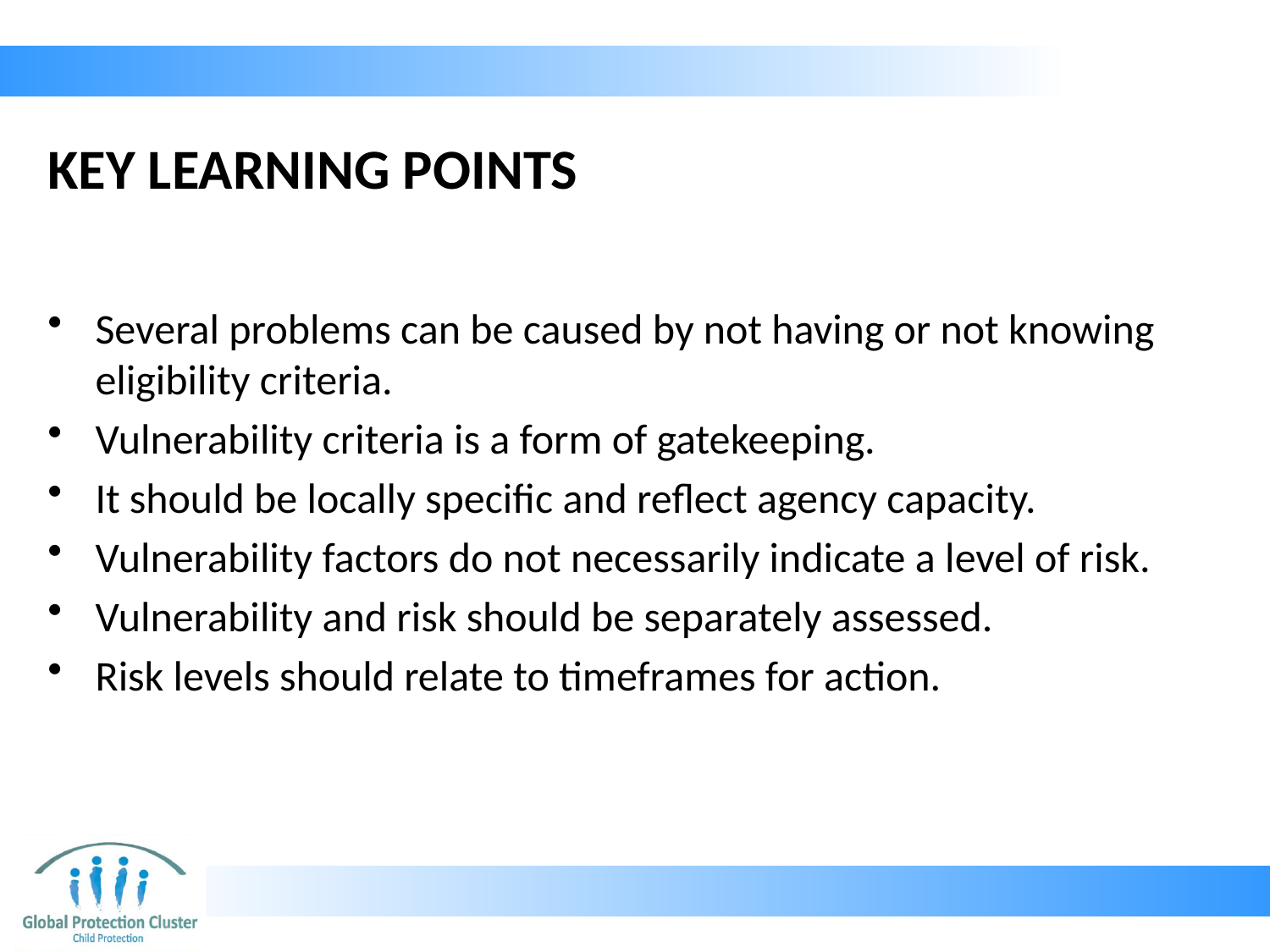

# KEY LEARNING POINTS

Several problems can be caused by not having or not knowing eligibility criteria.
Vulnerability criteria is a form of gatekeeping.
It should be locally specific and reflect agency capacity.
Vulnerability factors do not necessarily indicate a level of risk.
Vulnerability and risk should be separately assessed.
Risk levels should relate to timeframes for action.